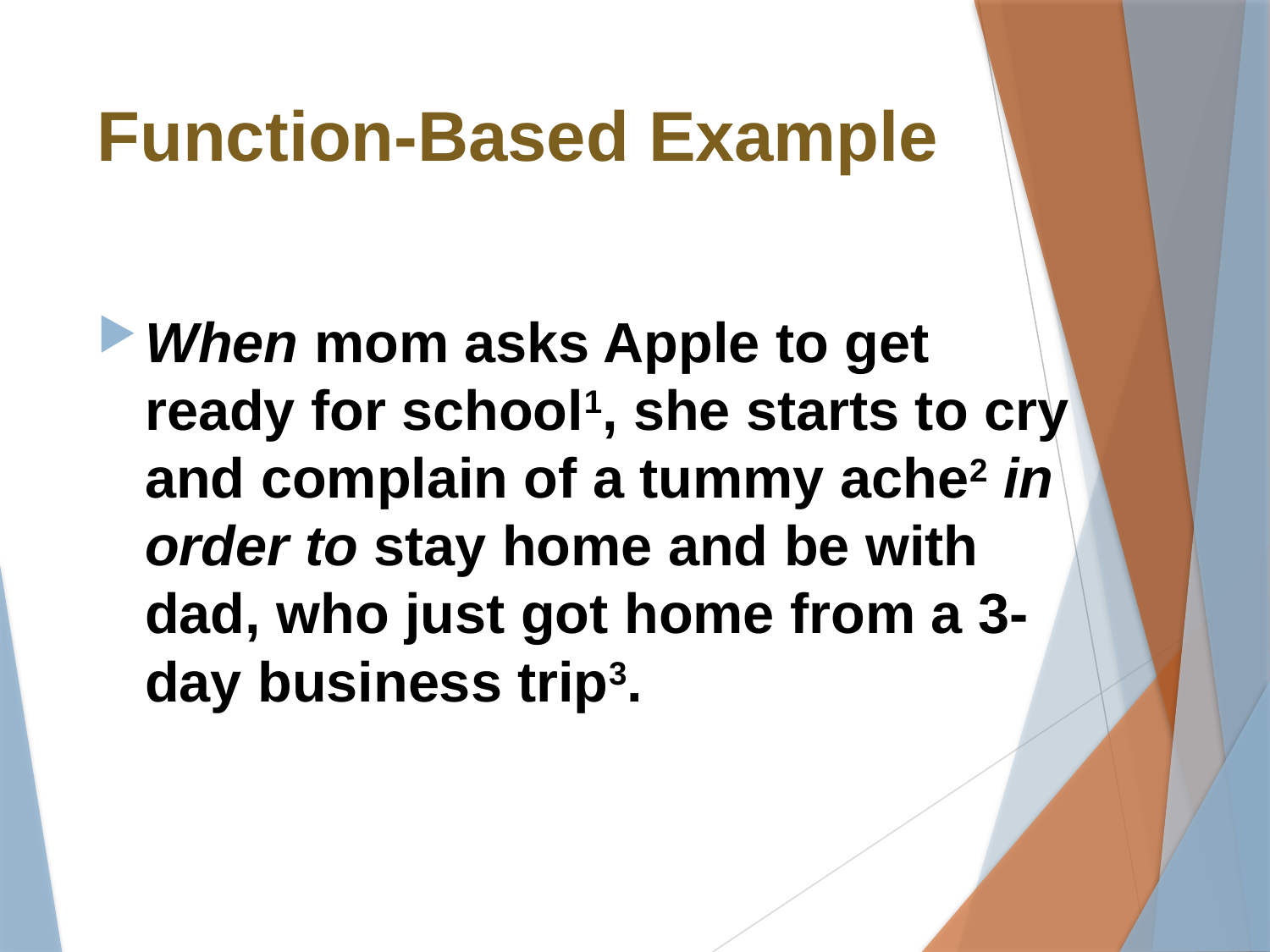

# Function-Based Example
When mom asks Apple to get ready for school1, she starts to cry and complain of a tummy ache2 in order to stay home and be with dad, who just got home from a 3-day business trip3.